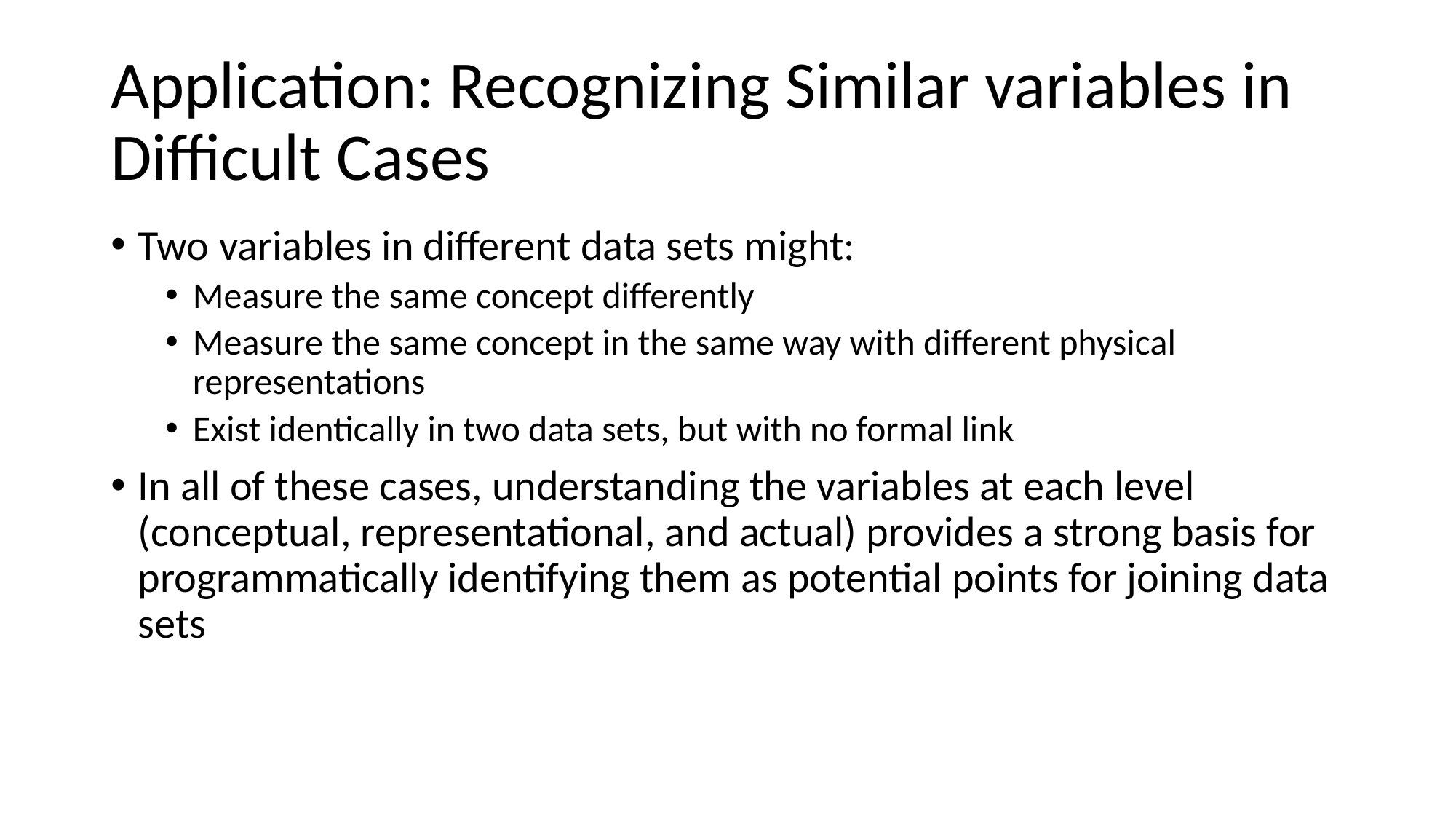

# Application: Recognizing Similar variables in Difficult Cases
Two variables in different data sets might:
Measure the same concept differently
Measure the same concept in the same way with different physical representations
Exist identically in two data sets, but with no formal link
In all of these cases, understanding the variables at each level (conceptual, representational, and actual) provides a strong basis for programmatically identifying them as potential points for joining data sets